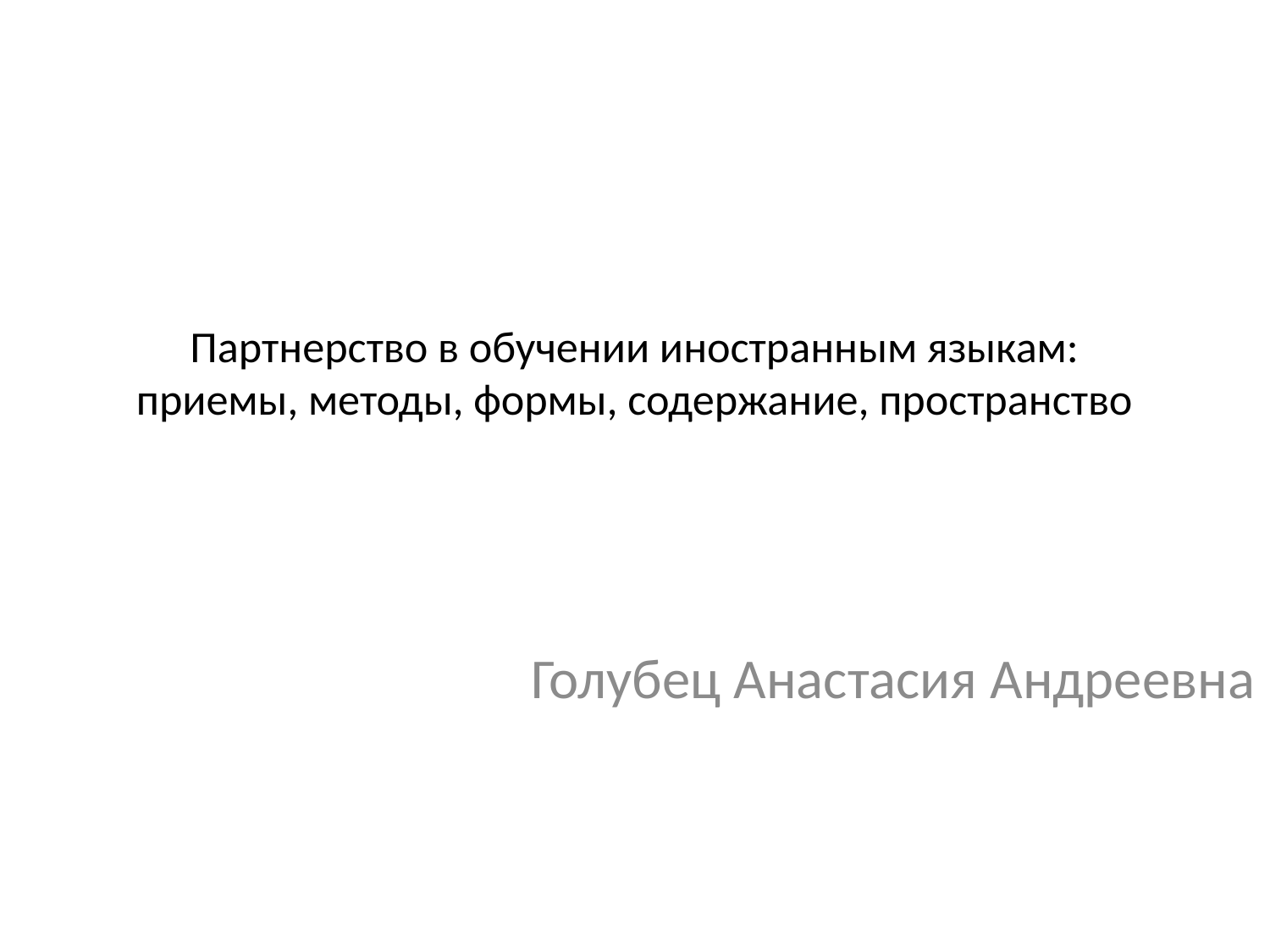

# Партнерство в обучении иностранным языкам: приемы, методы, формы, содержание, пространство
Голубец Анастасия Андреевна